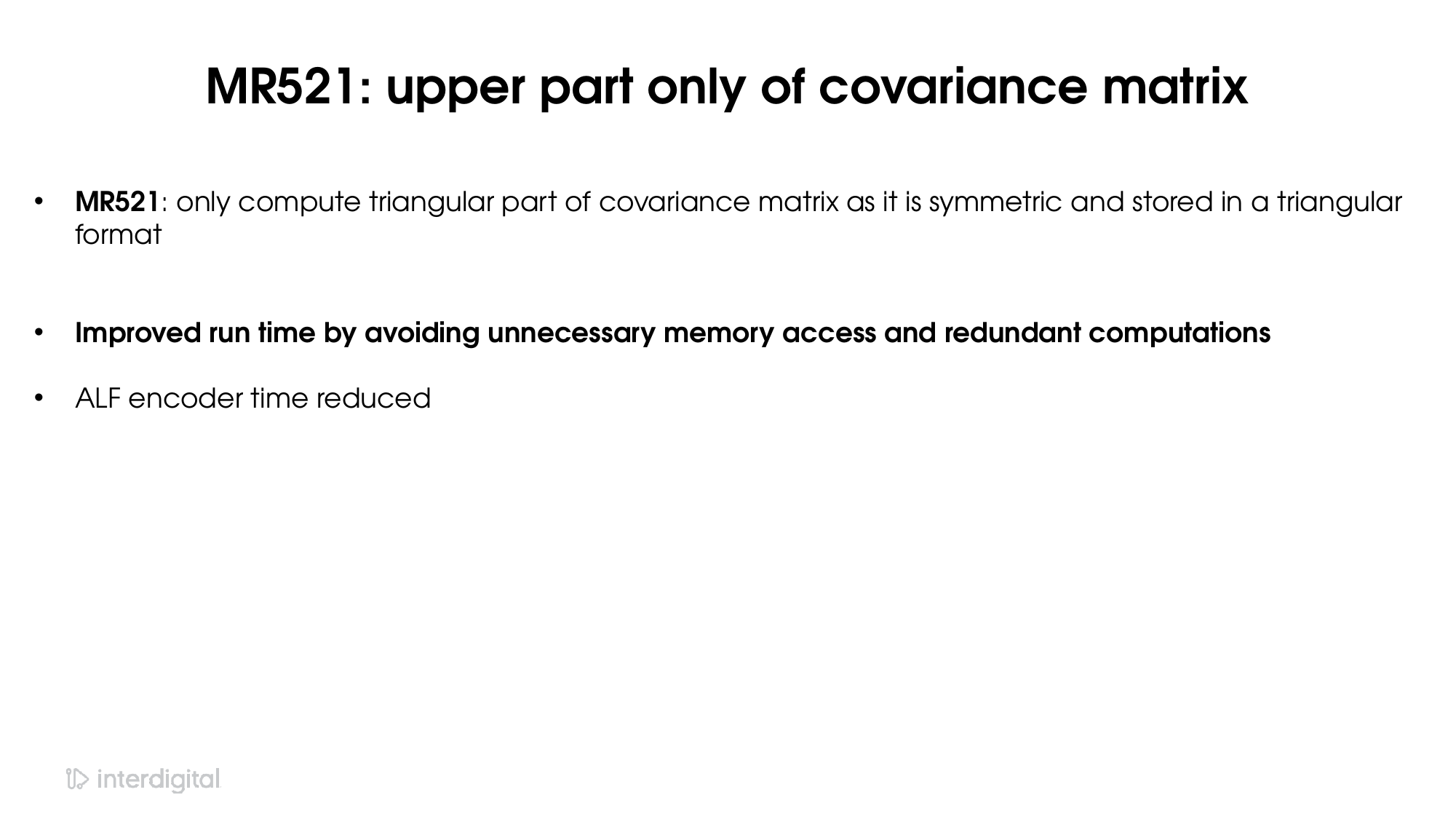

# MR521: upper part only of covariance matrix

MR521: only compute triangular part of covariance matrix as it is symmetric and stored in a triangular format

Improved run time by avoiding unnecessary memory access and redundant computations

ALF encoder time reduced